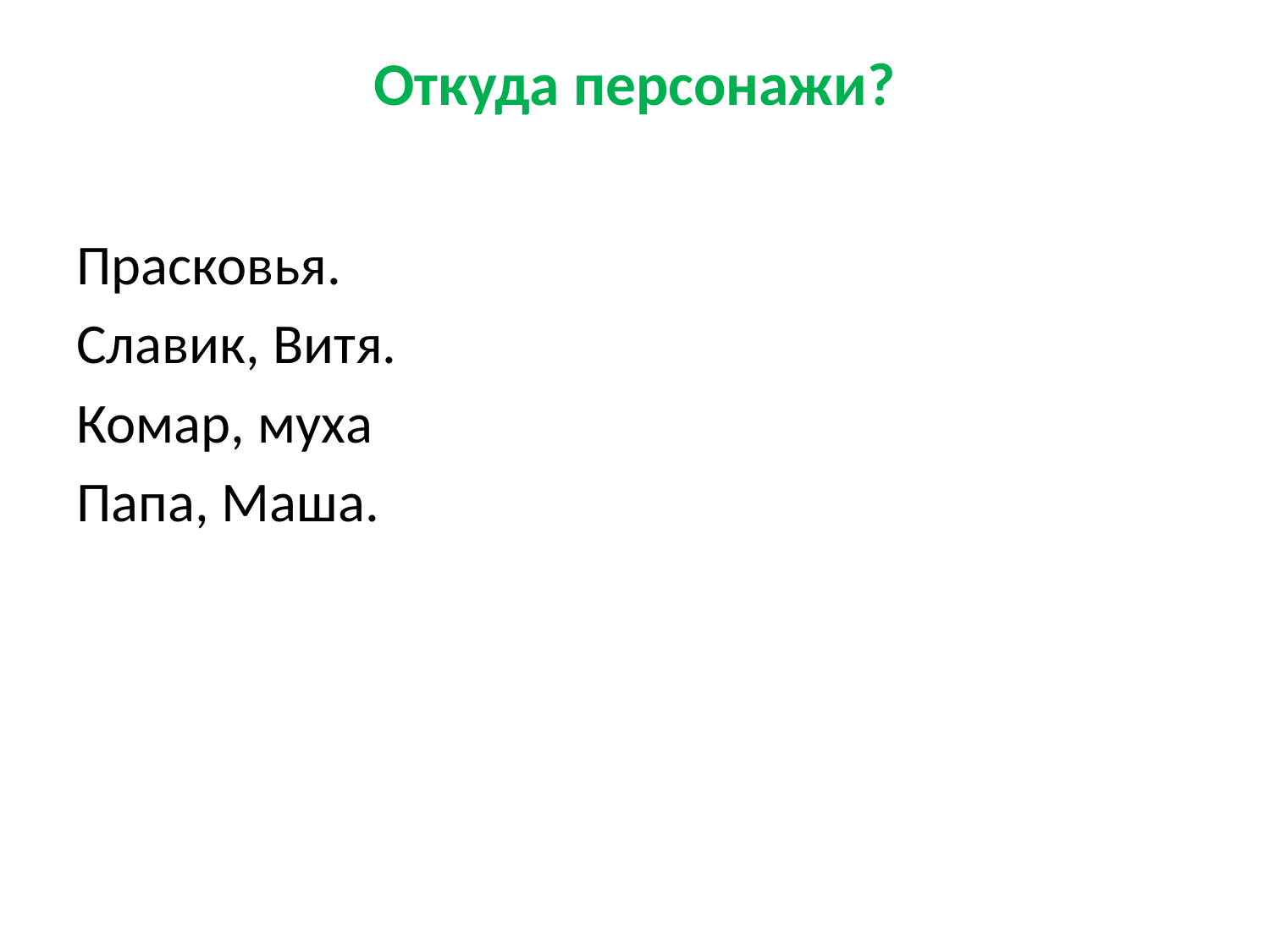

# Откуда персонажи?
Прасковья.
Славик, Витя.
Комар, муха
Папа, Маша.